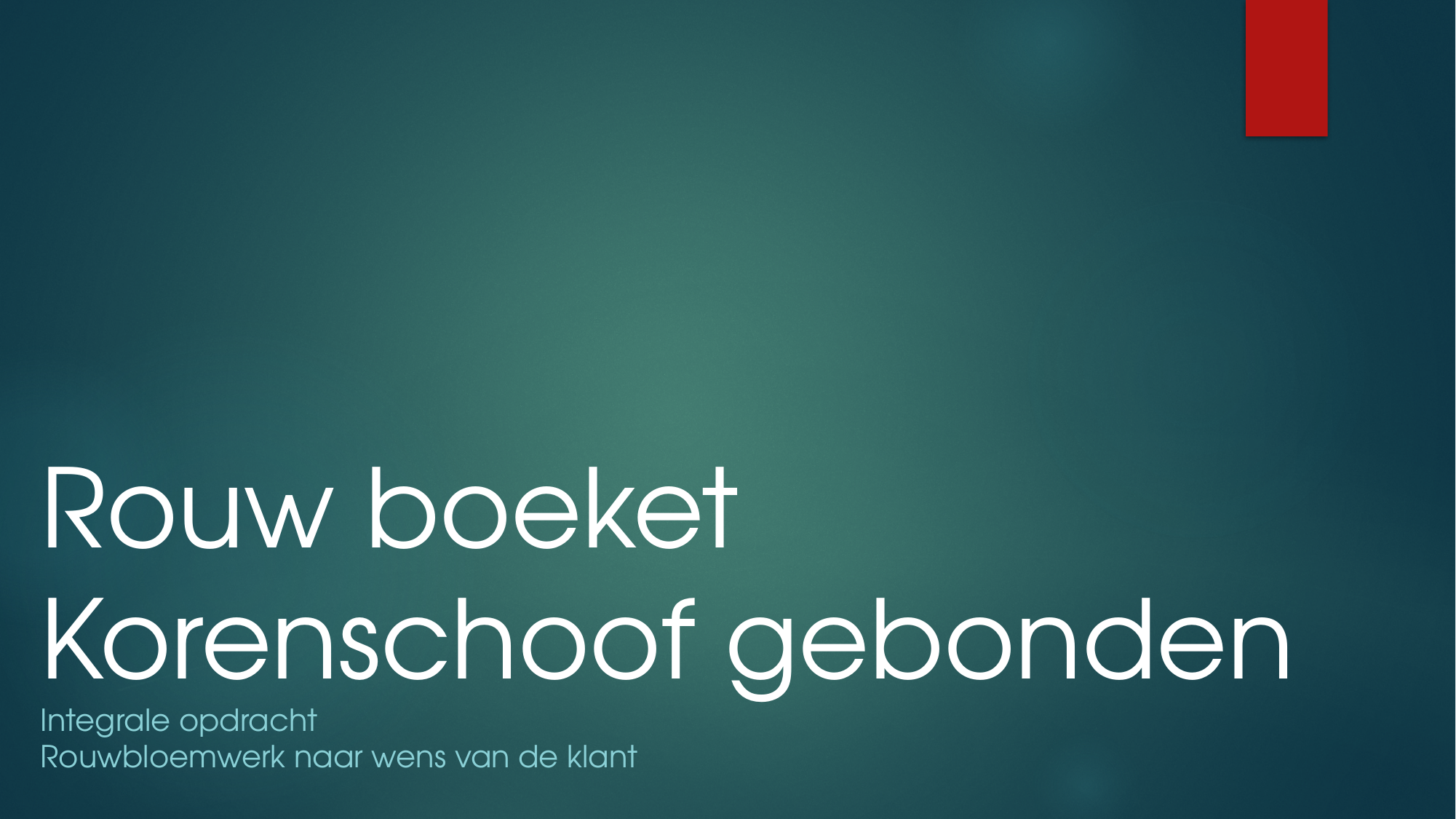

Rouw boeket
Korenschoof gebonden
Integrale opdracht
Rouwbloemwerk naar wens van de klant